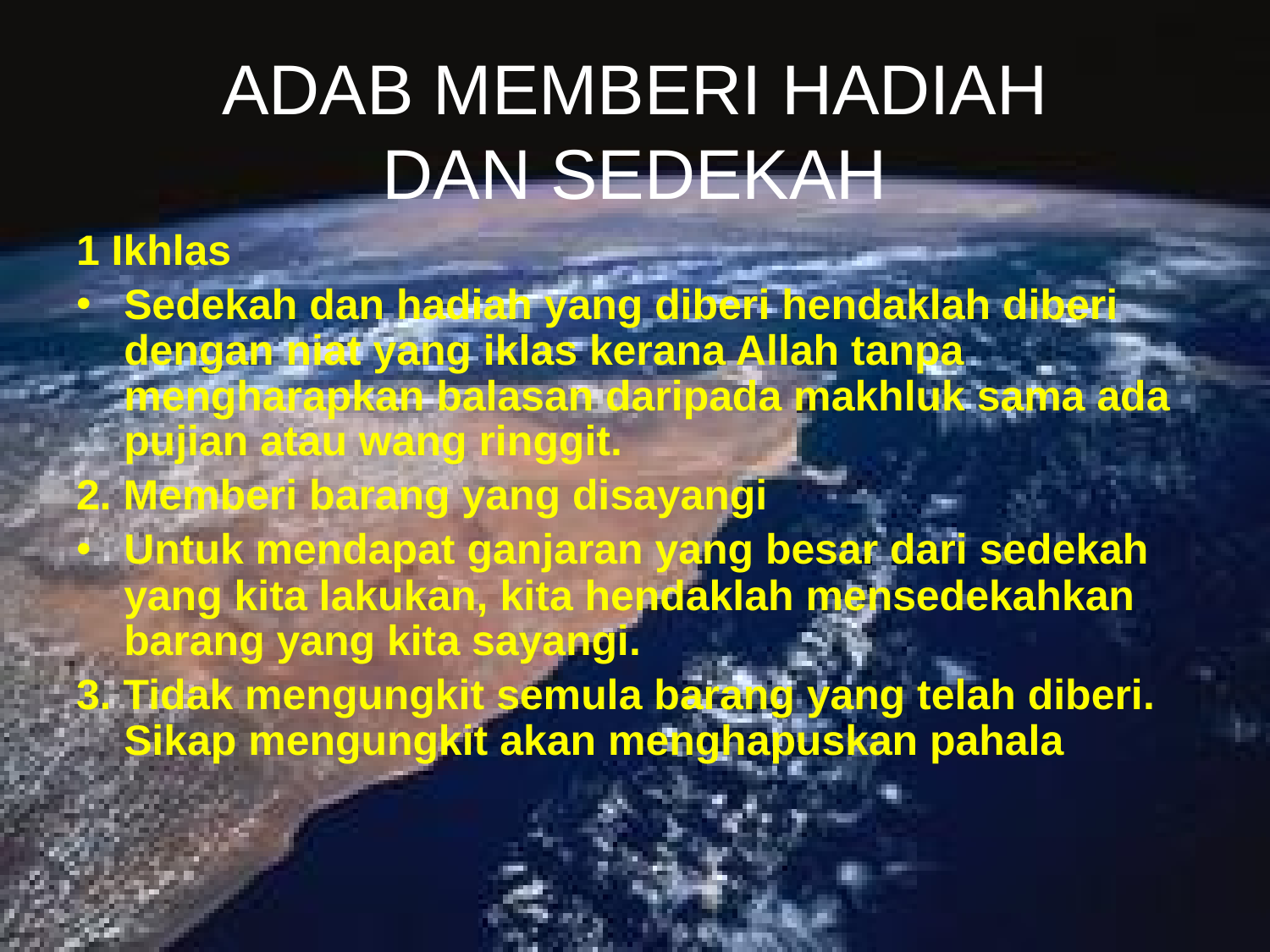

# ADAB MEMBERI HADIAH DAN SEDEKAH
1 Ikhlas
Sedekah dan hadiah yang diberi hendaklah diberi dengan niat yang iklas kerana Allah tanpa mengharapkan balasan daripada makhluk sama ada pujian atau wang ringgit.
2. Memberi barang yang disayangi
Untuk mendapat ganjaran yang besar dari sedekah yang kita lakukan, kita hendaklah mensedekahkan barang yang kita sayangi.
3. Tidak mengungkit semula barang yang telah diberi. Sikap mengungkit akan menghapuskan pahala